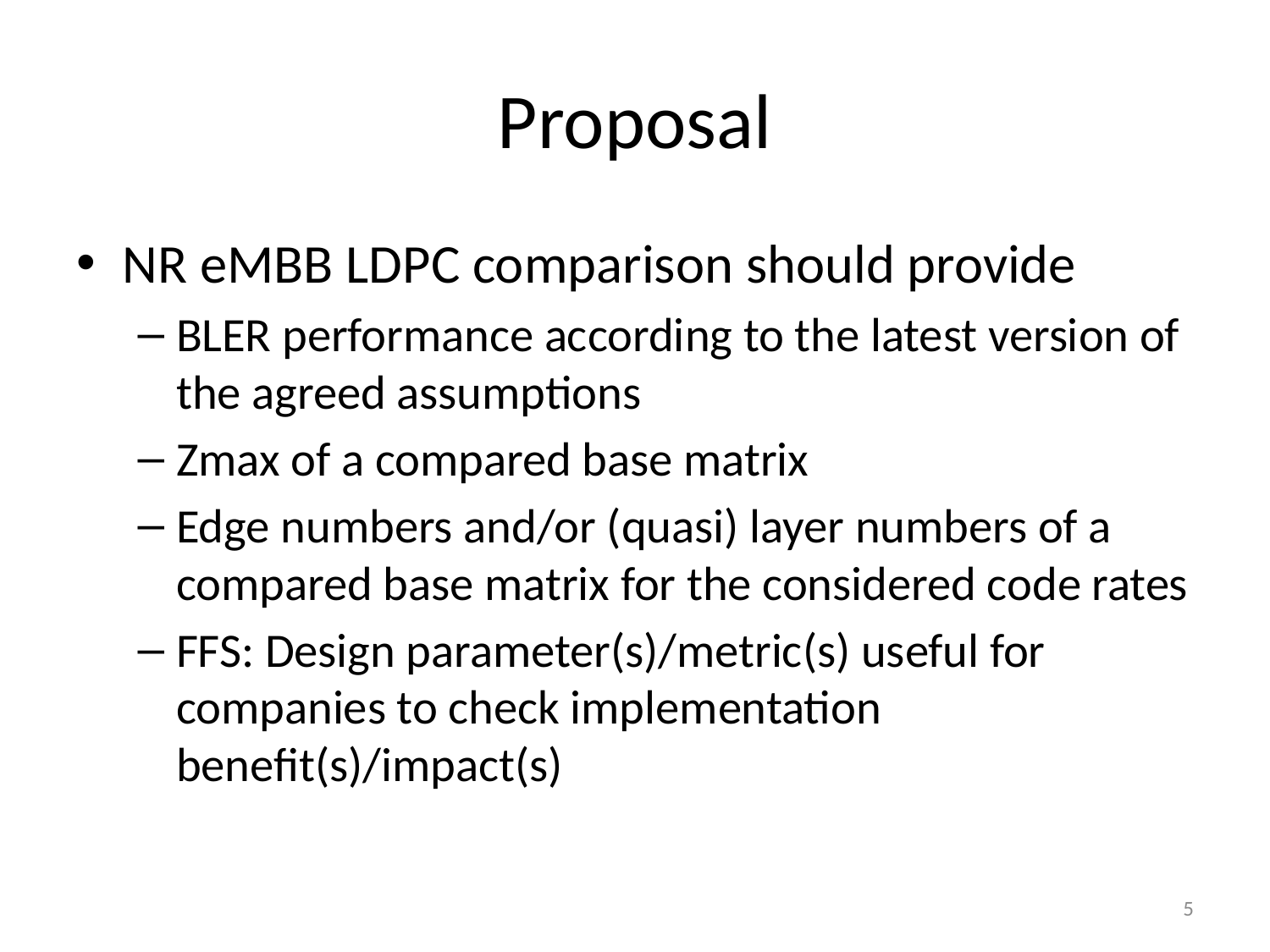

# Proposal
NR eMBB LDPC comparison should provide
BLER performance according to the latest version of the agreed assumptions
Zmax of a compared base matrix
Edge numbers and/or (quasi) layer numbers of a compared base matrix for the considered code rates
FFS: Design parameter(s)/metric(s) useful for companies to check implementation benefit(s)/impact(s)
5